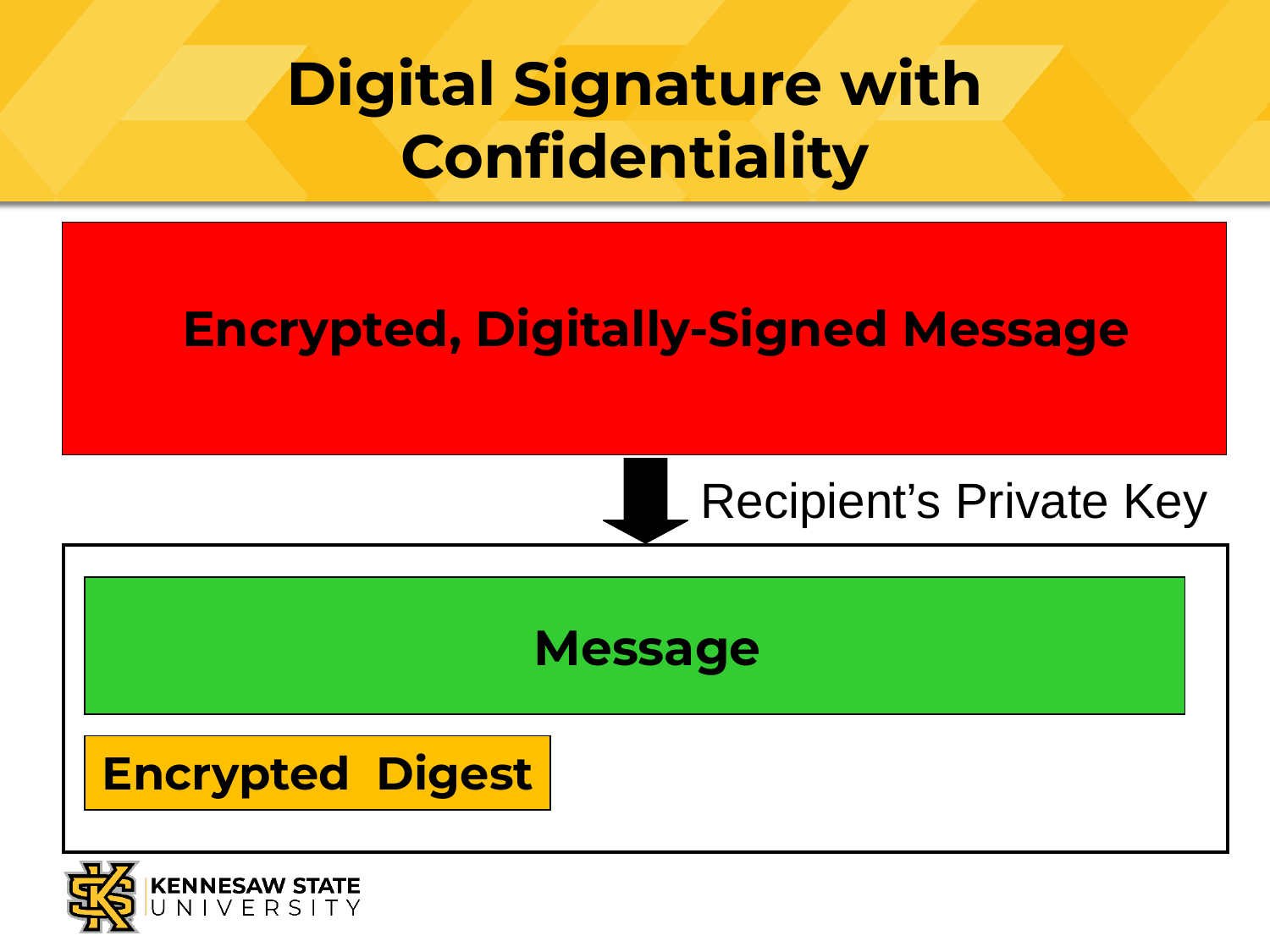

# Digital Signature with Confidentiality

Encrypted, Digitally-Signed Message

Recipient’s Private Key

Message

Encrypted  Digest